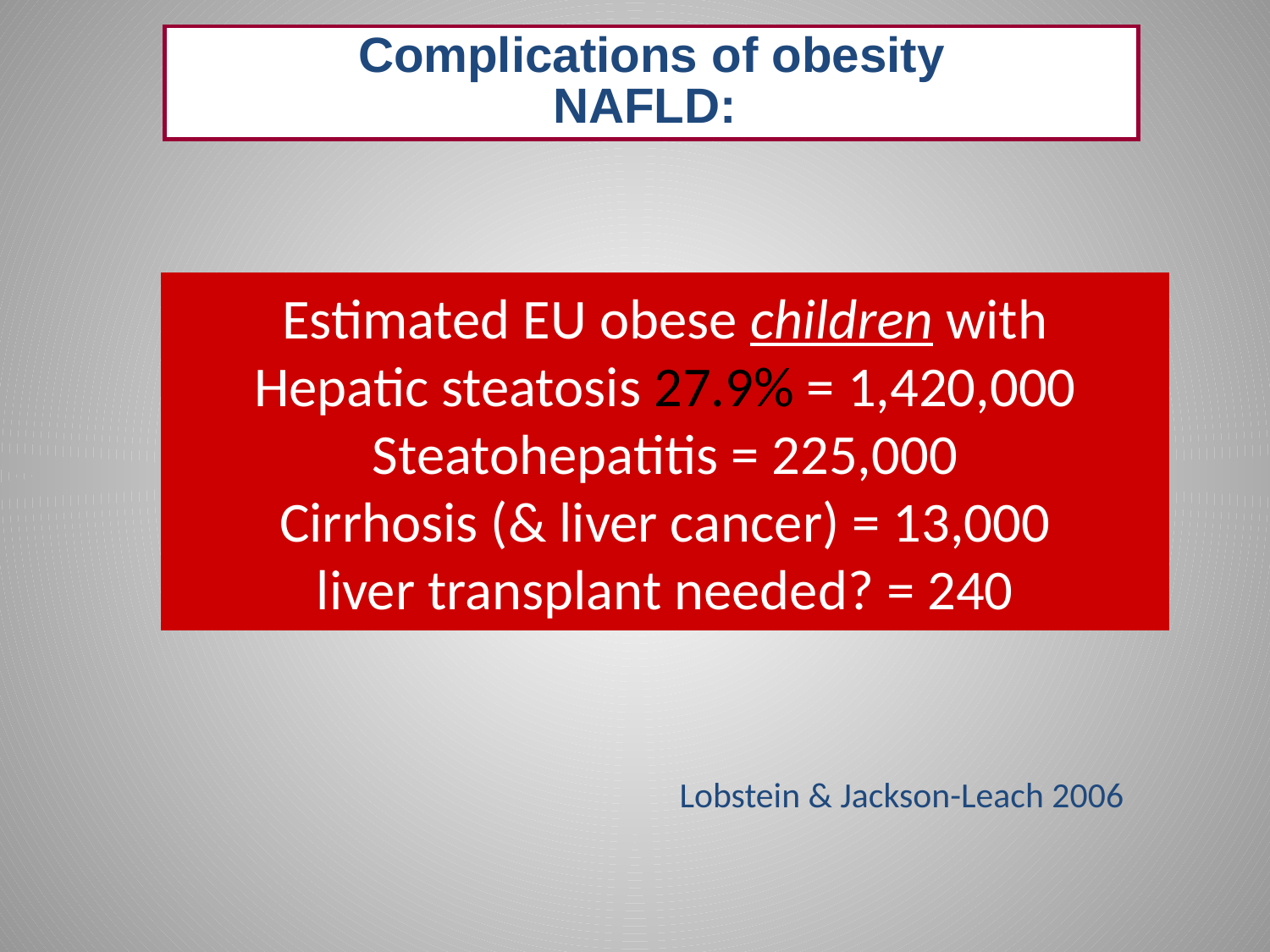

Complications of obesity
NAFLD:
Estimated EU obese children with
Hepatic steatosis 27.9% = 1,420,000
Steatohepatitis = 225,000
Cirrhosis (& liver cancer) = 13,000
liver transplant needed? = 240

Lobstein & Jackson-Leach 2006